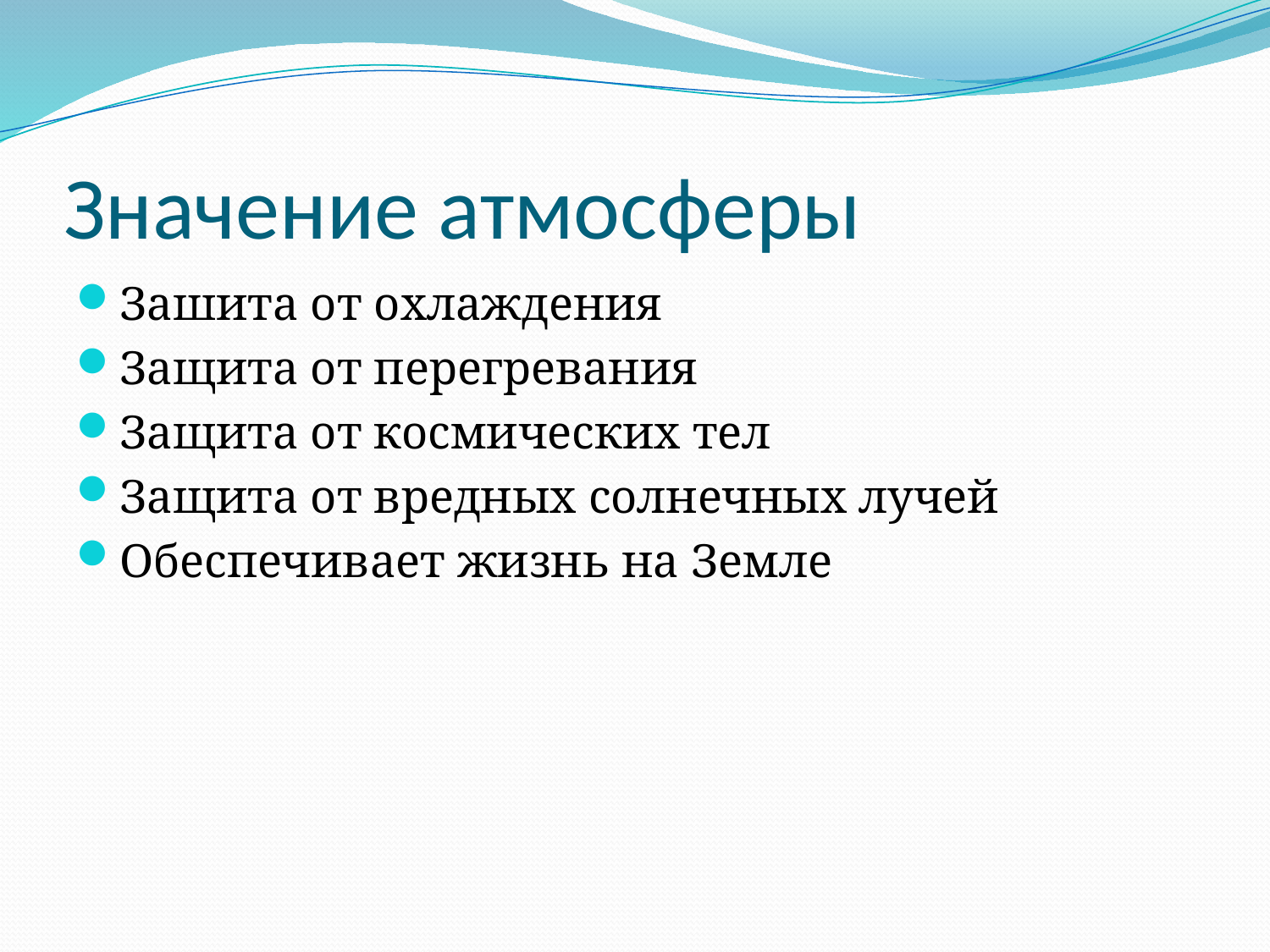

# Значение атмосферы
Зашита от охлаждения
Защита от перегревания
Защита от космических тел
Защита от вредных солнечных лучей
Обеспечивает жизнь на Земле